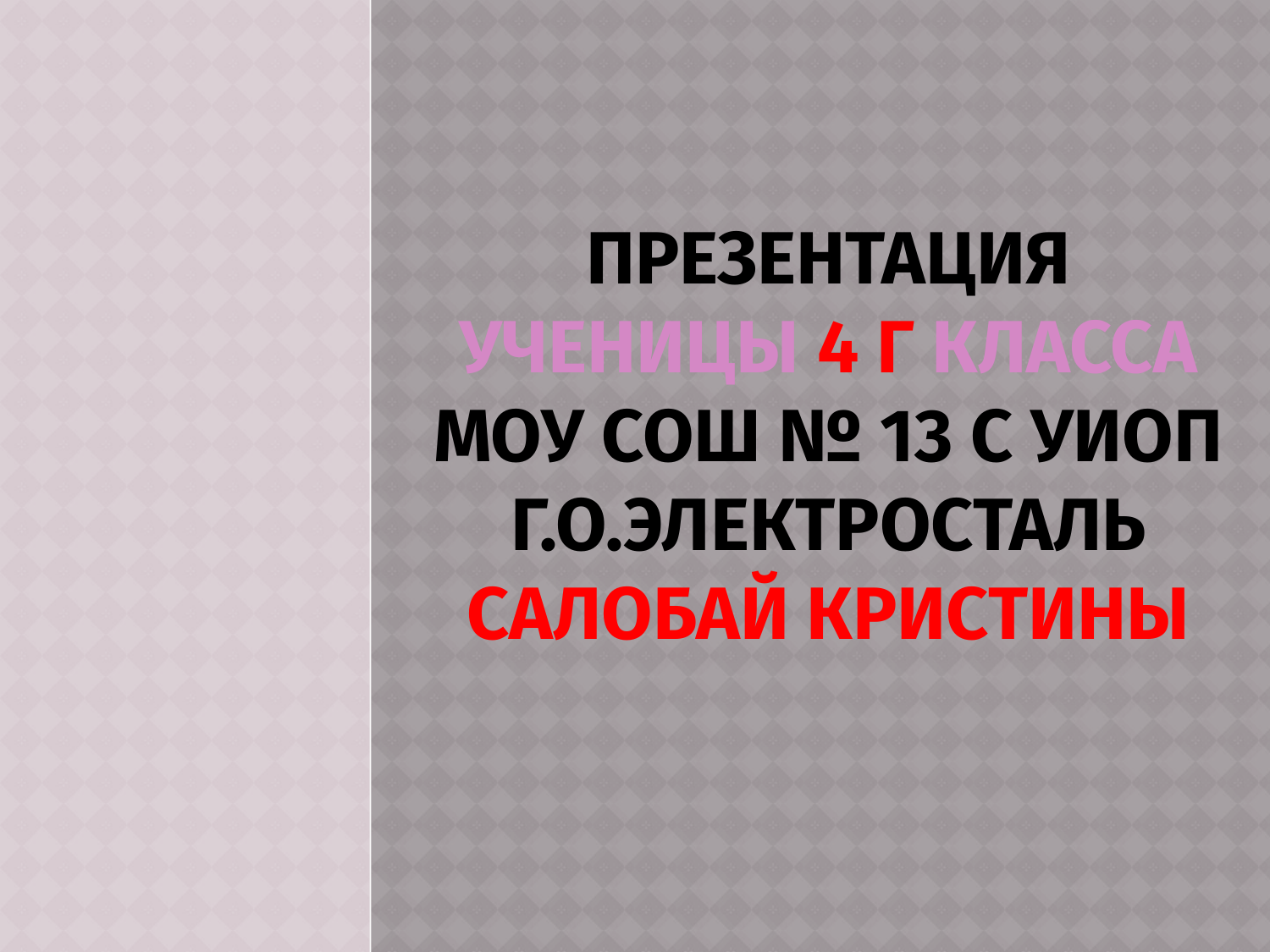

# Презентация ученицы 4 г класса МОУ СОШ № 13 с УИОП г.о.Электросталь Салобай Кристины